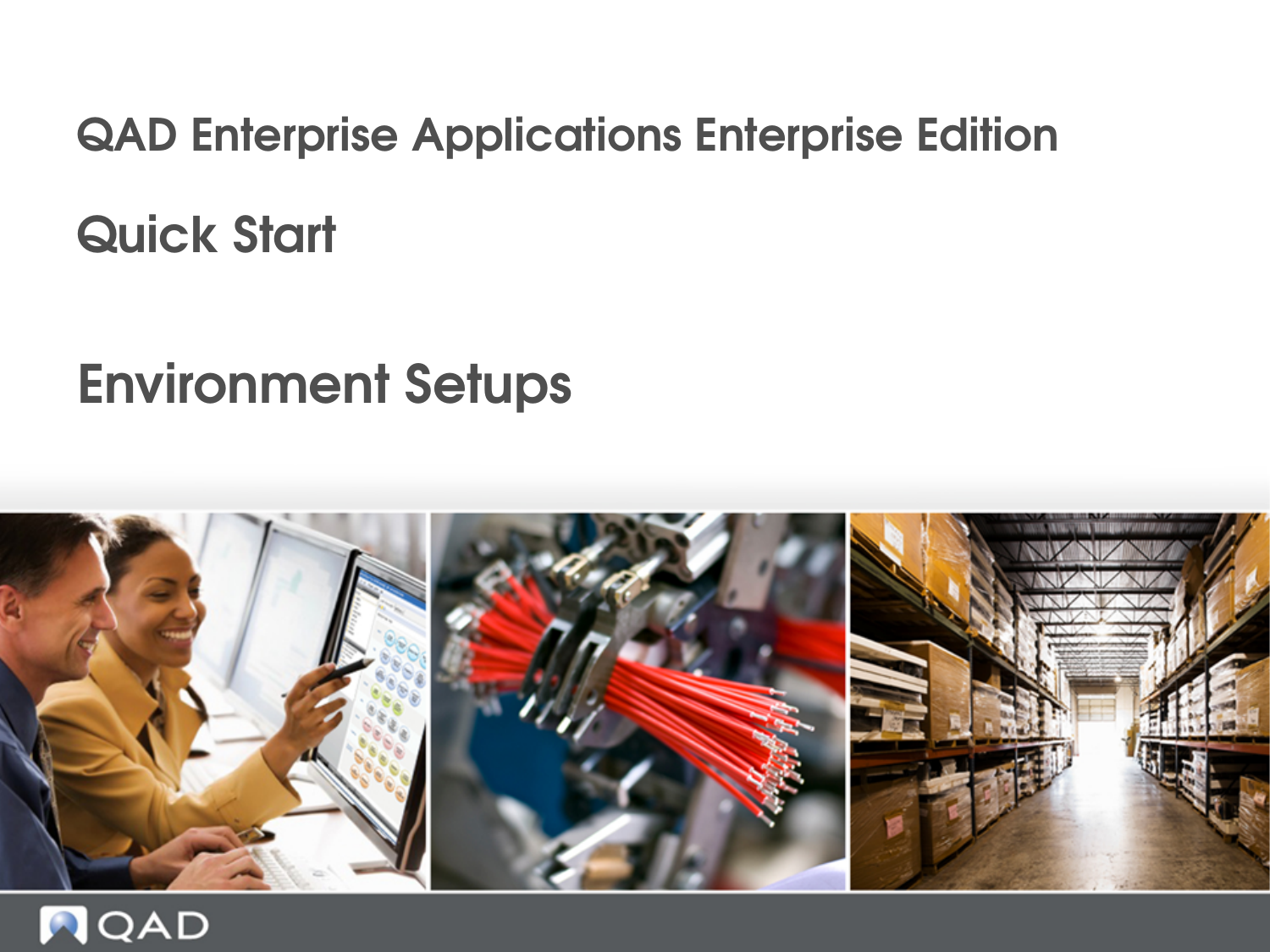

# QAD Enterprise Applications Enterprise Edition
Quick Start
Environment Setups